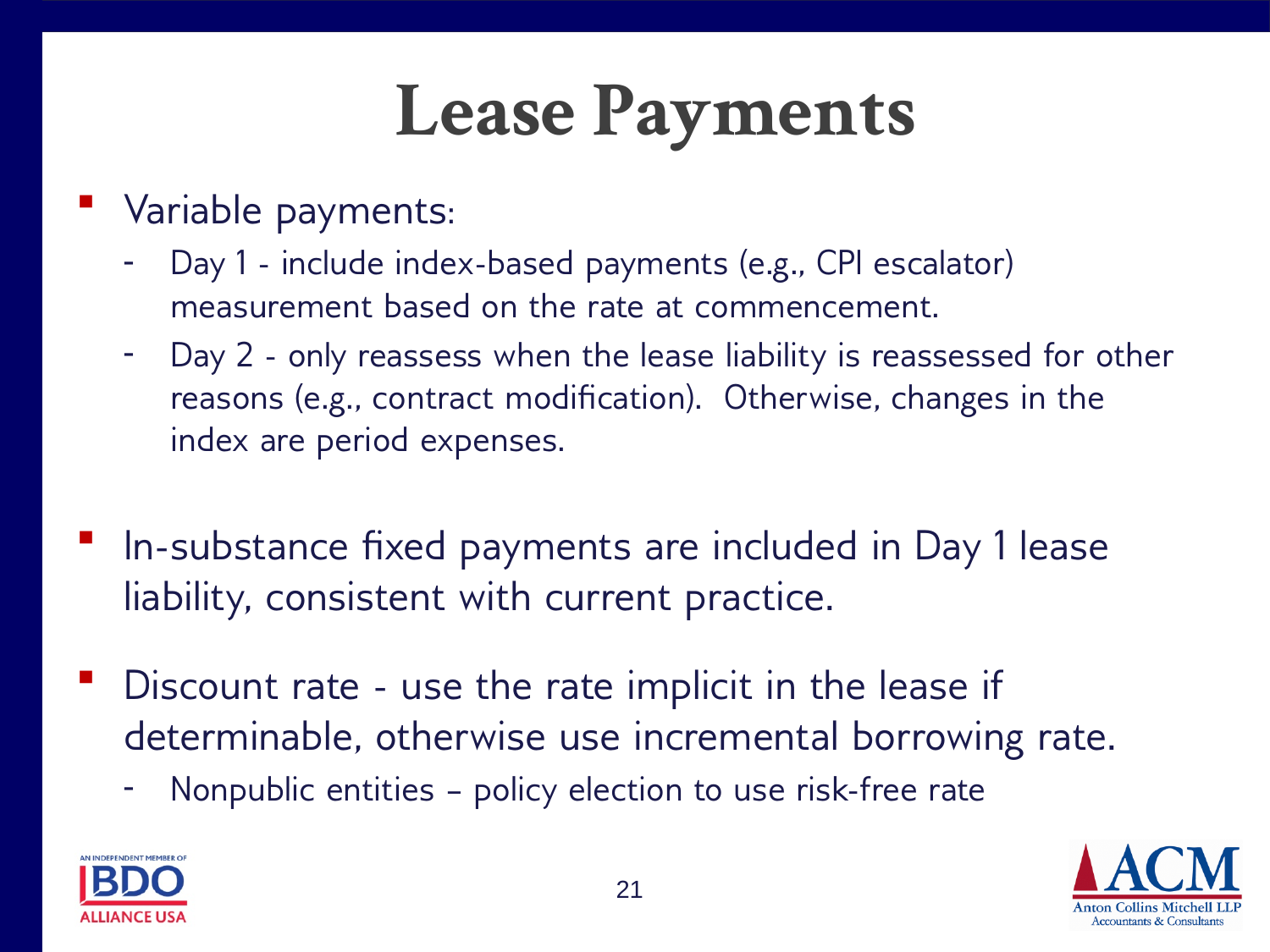

# Lease Payments
Variable payments:
Day 1 - include index-based payments (e.g., CPI escalator) measurement based on the rate at commencement.
Day 2 - only reassess when the lease liability is reassessed for other reasons (e.g., contract modification).  Otherwise, changes in the index are period expenses.

In-substance fixed payments are included in Day 1 lease liability, consistent with current practice.

Discount rate - use the rate implicit in the lease if determinable, otherwise use incremental borrowing rate.
Nonpublic entities – policy election to use risk-free rate

21